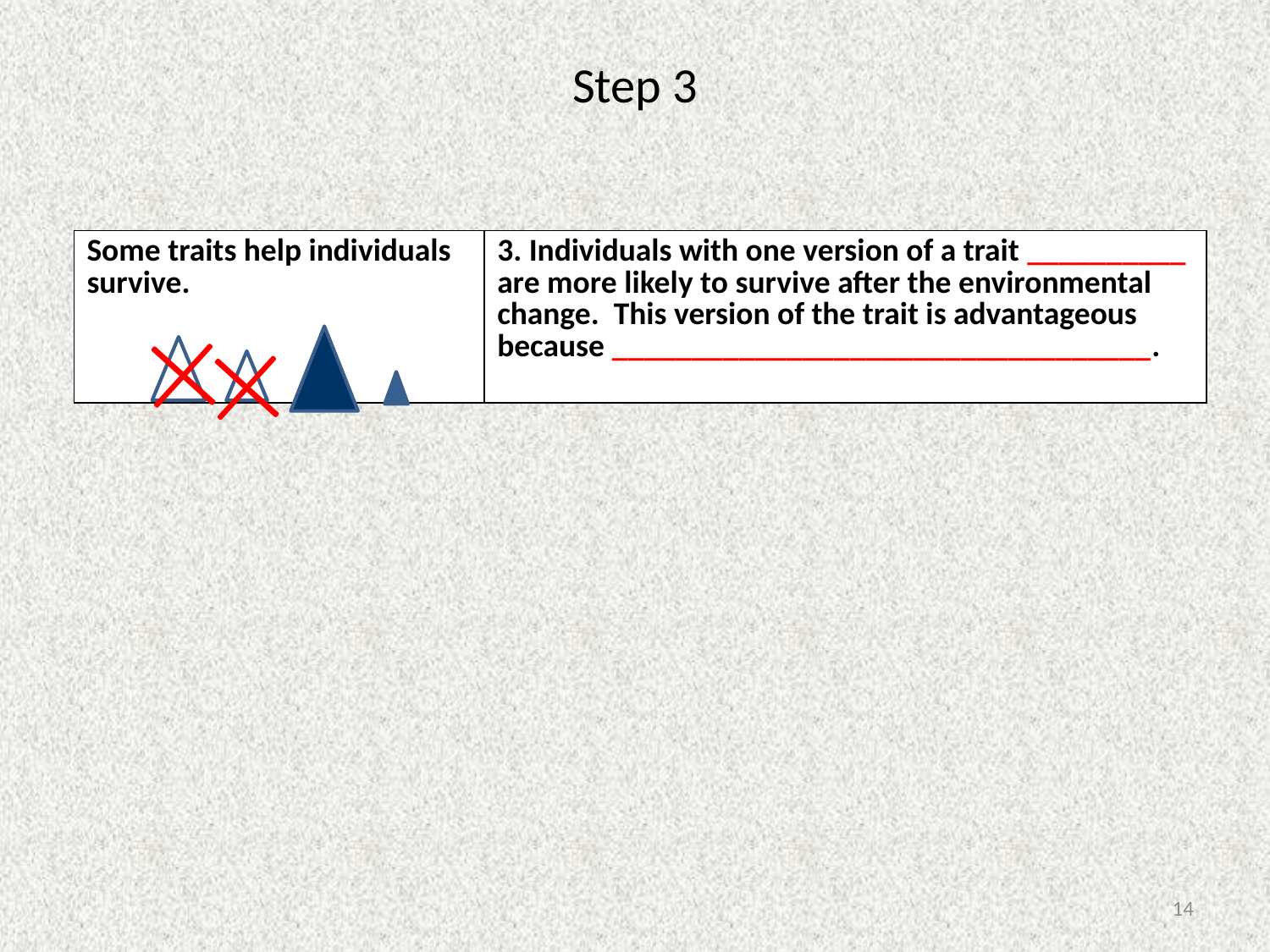

# Step 3
| Some traits help individuals survive. | 3. Individuals with one version of a trait \_\_\_\_\_\_\_\_\_\_ are more likely to survive after the environmental change. This version of the trait is advantageous because \_\_\_\_\_\_\_\_\_\_\_\_\_\_\_\_\_\_\_\_\_\_\_\_\_\_\_\_\_\_\_\_\_\_. |
| --- | --- |

14